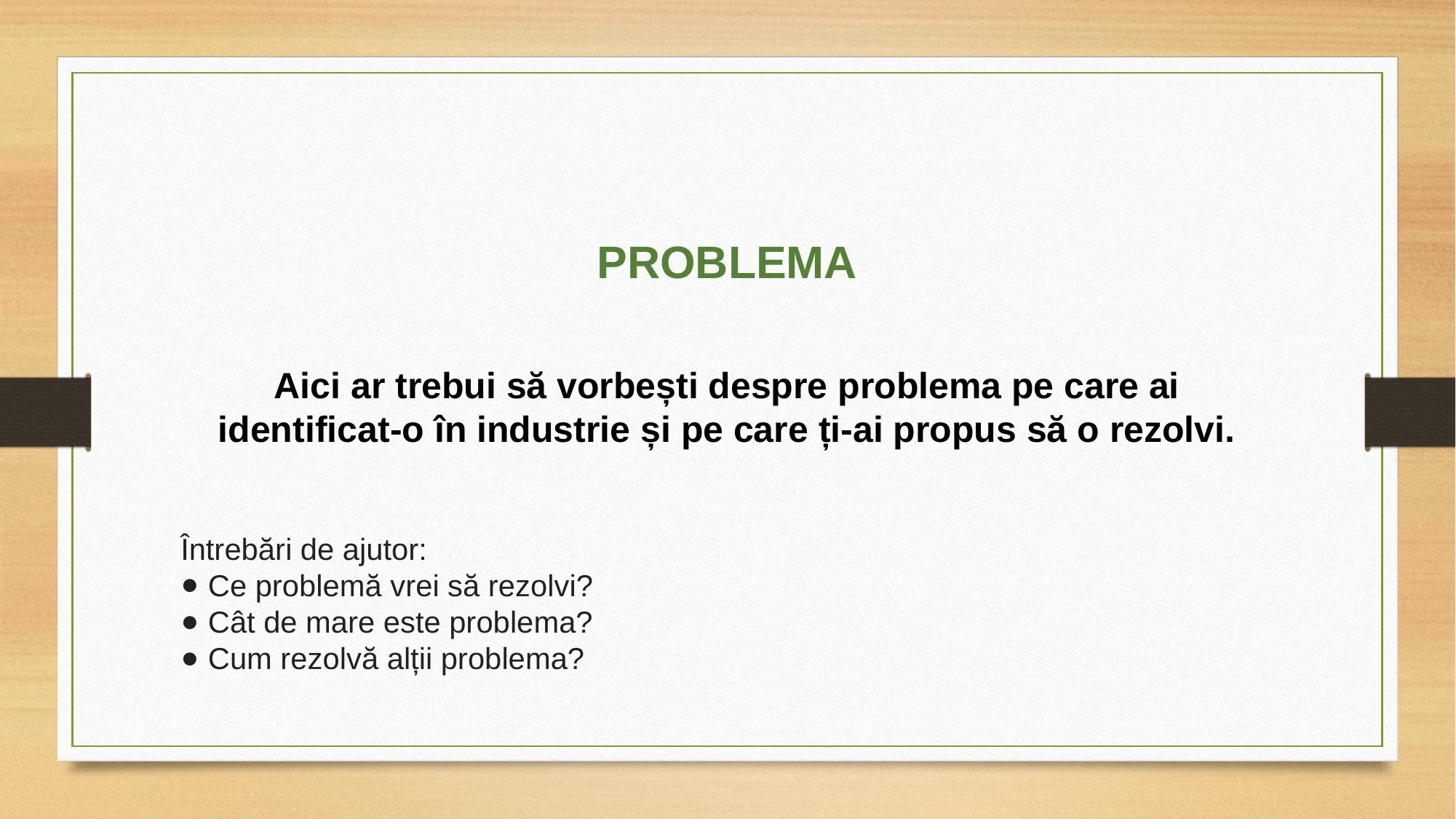

PROBLEMA
Aici ar trebui să vorbești despre problema pe care ai identificat-o în industrie și pe care ți-ai propus să o rezolvi.

Întrebări de ajutor:
Ce problemă vrei să rezolvi?
Cât de mare este problema?
Cum rezolvă alții problema?